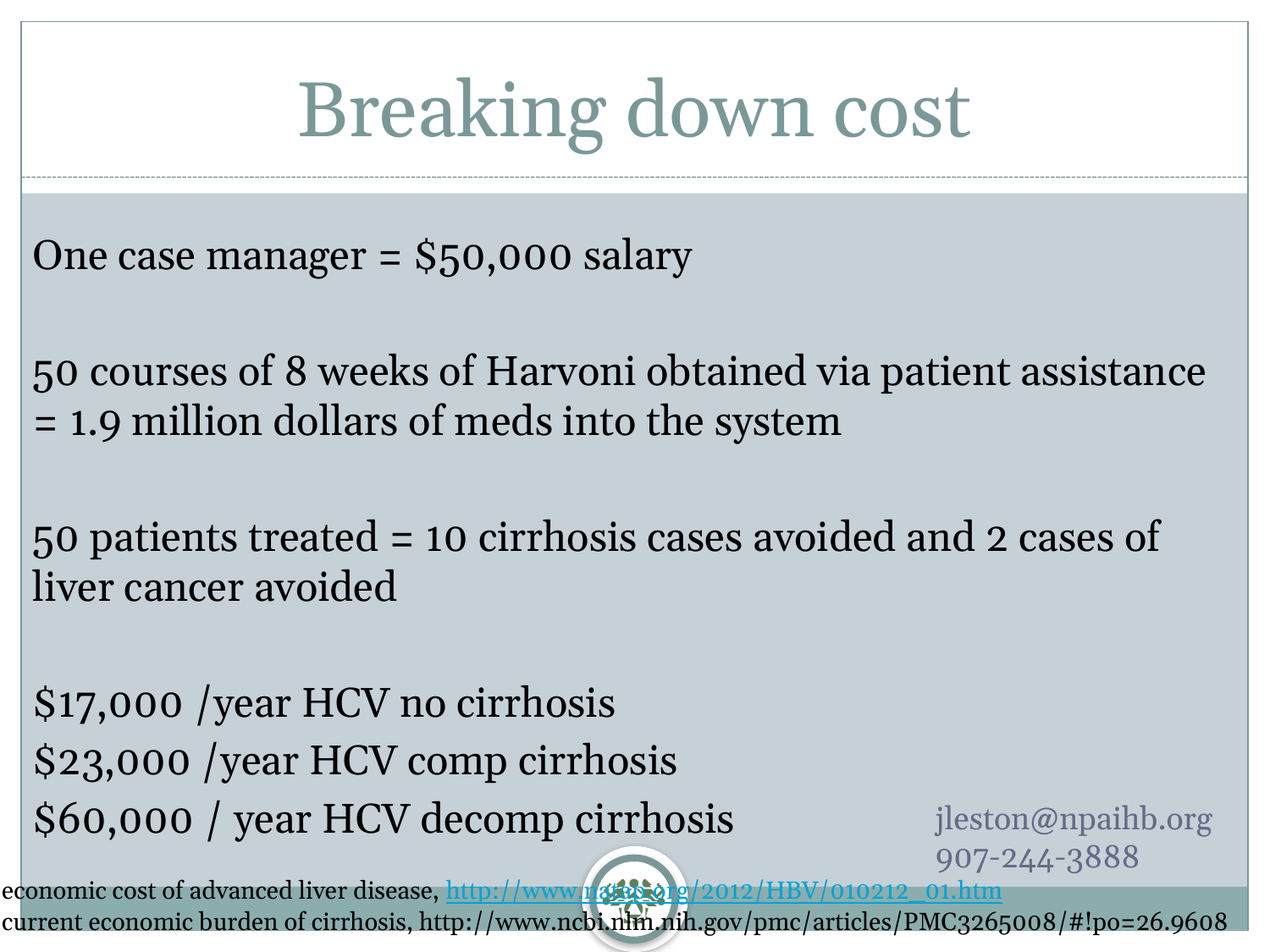

# Breaking down cost
One case manager = $50,000 salary

50 courses of 8 weeks of Harvoni obtained via patient assistance = 1.9 million dollars of meds into the system

50 patients treated = 10 cirrhosis cases avoided and 2 cases of liver cancer avoided

$17,000 /year HCV no cirrhosis
$23,000 /year HCV comp cirrhosis
$60,000 / year HCV decomp cirrhosis
jleston@npaihb.org
907-244-3888

The economic cost of advanced liver disease, http://www.natap.org/2012/HBV/010212_01.htm
The current economic burden of cirrhosis, http://www.ncbi.nlm.nih.gov/pmc/articles/PMC3265008/#!po=26.9608